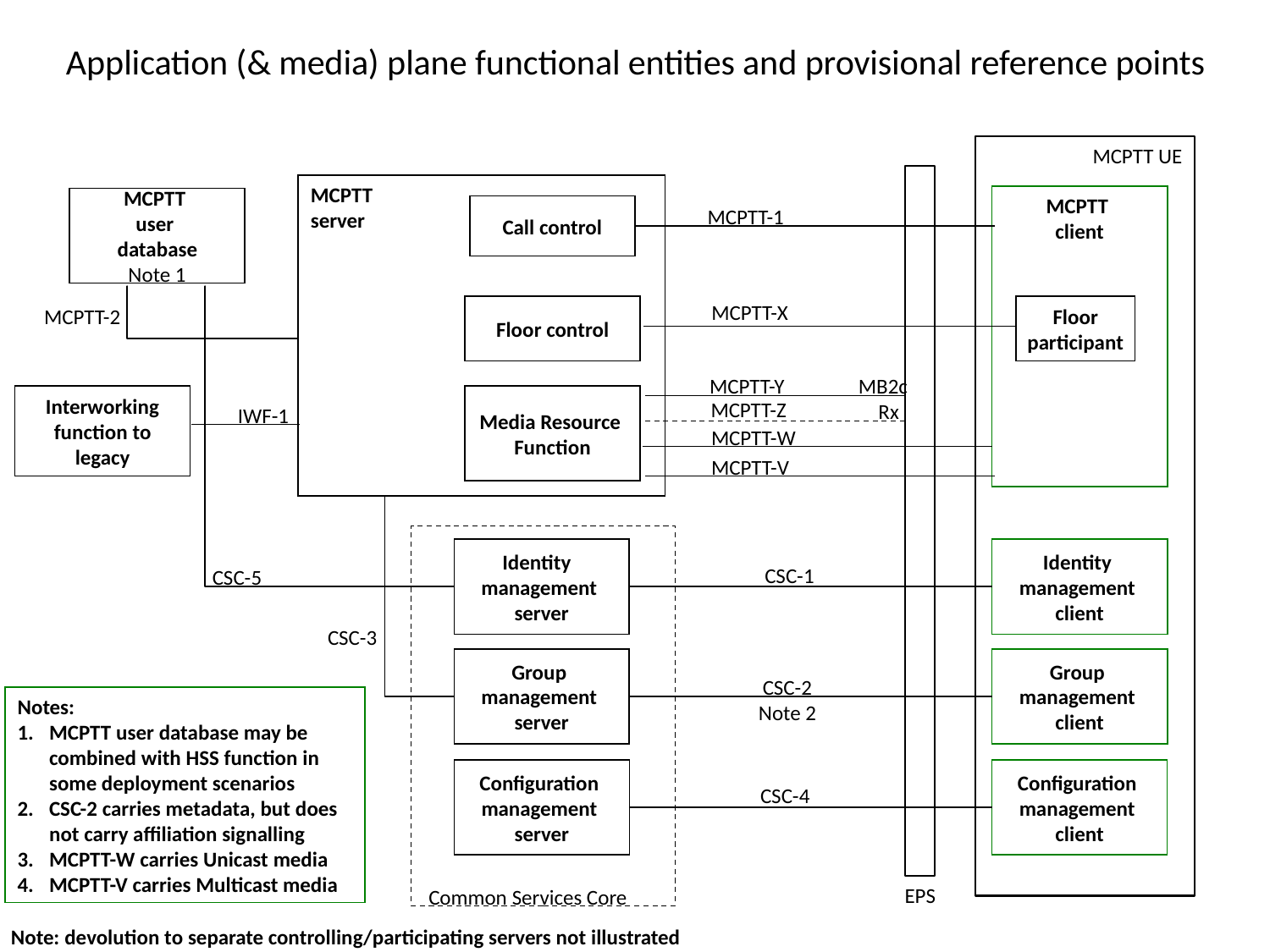

Application (& media) plane functional entities and provisional reference points
MCPTT UE

MCPTT
server
MCPTT
client
MCPTT
user
database
Note 1
Call control
MCPTT-1
MCPTT-X
Floor control
Floor
participant
MCPTT-2
MCPTT-Y
MB2c
Media Resource
Function
Interworking function to legacy
MCPTT-Z
Rx
IWF-1
MCPTT-W
MCPTT-V

Identity
management
server
Identity
management
client
CSC-1
CSC-5
CSC-3
Group
management
server
Group
management
client
CSC-2
Note 2
Notes:
MCPTT user database may be combined with HSS function in some deployment scenarios
CSC-2 carries metadata, but does not carry affiliation signalling
MCPTT-W carries Unicast media
MCPTT-V carries Multicast media
Configuration
management
server
Configuration
management
client
CSC-4
EPS
Common Services Core
Note: devolution to separate controlling/participating servers not illustrated